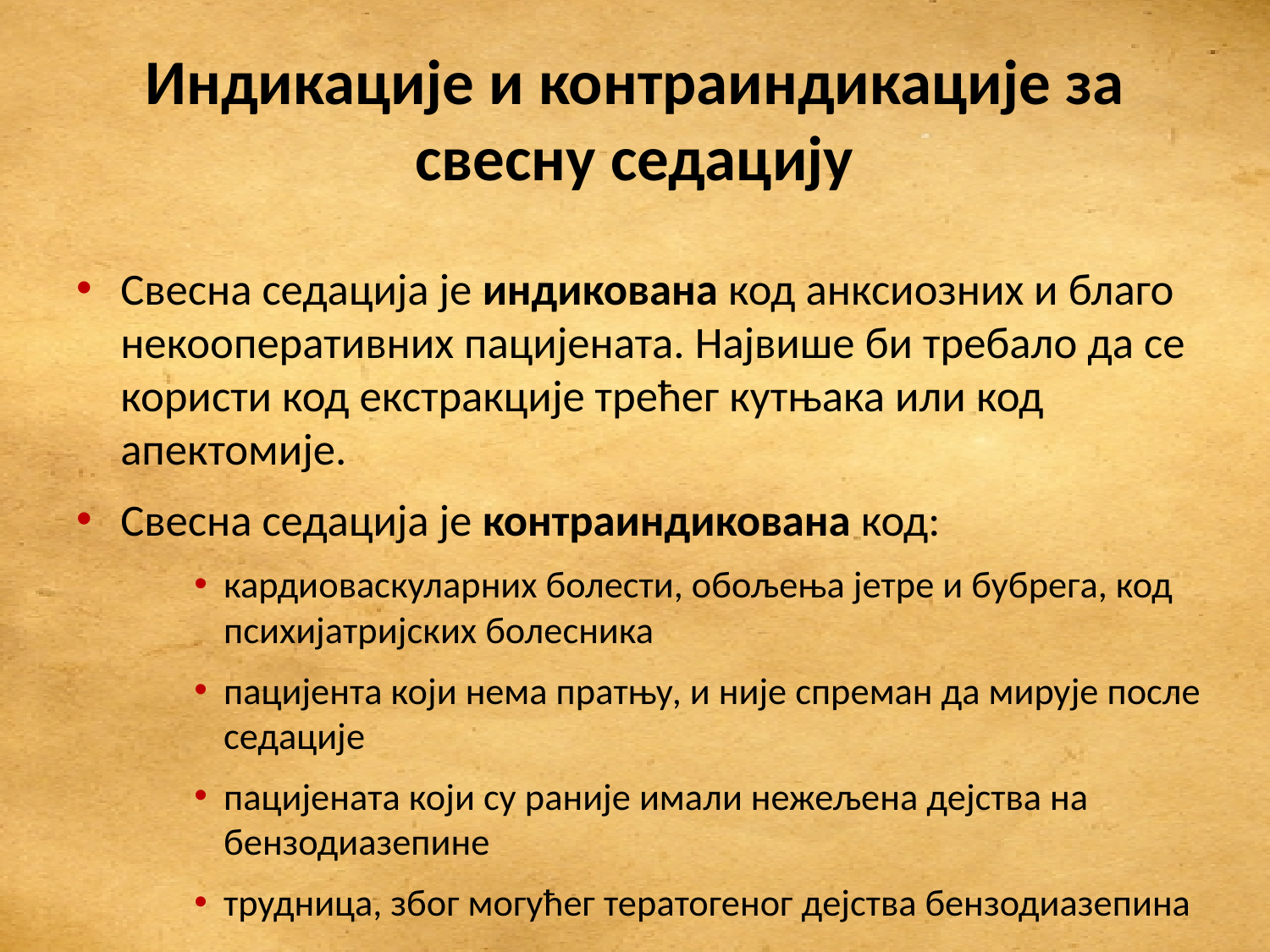

# Индикације и контраиндикације за свесну седацију
Свесна седација је индикована код анксиозних и благо некооперативних пацијената. Највише би требало да се користи код екстракције трећег кутњака или код апектомије.
Свесна седација је контраиндикована код:
кардиоваскуларних болести, обољења јетре и бубрега, код психијатријских болесника
пацијента који нема пратњу, и није спреман да мирује после седације
пацијената који су раније имали нежељена дејства на бензодиазепине
трудница, због могућег тератогеног дејства бензодиазепина